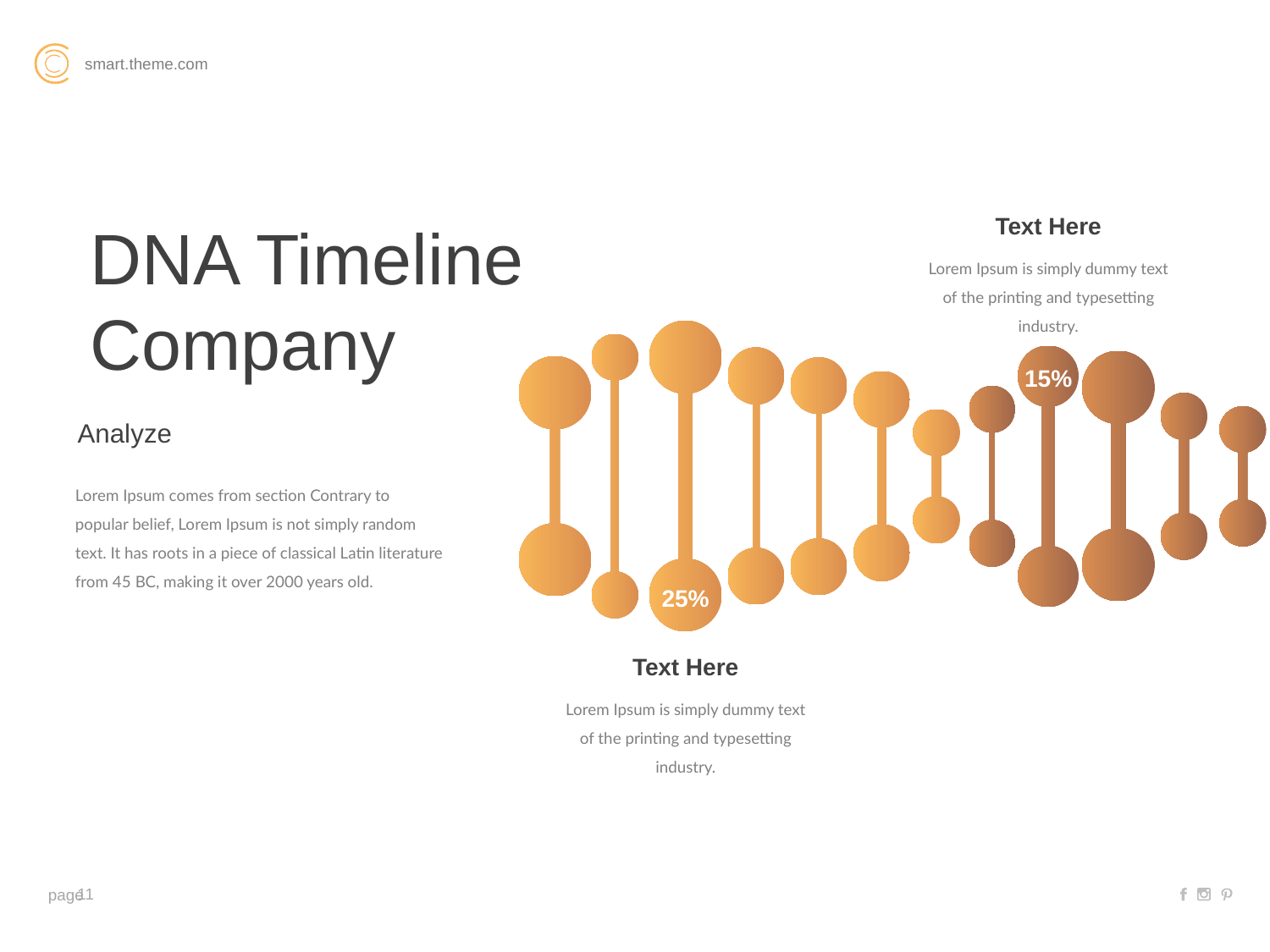

Text Here
DNA Timeline
Company
Lorem Ipsum is simply dummy text of the printing and typesetting industry.

15%
Analyze
Lorem Ipsum comes from section Contrary to popular belief, Lorem Ipsum is not simply random text. It has roots in a piece of classical Latin literature from 45 BC, making it over 2000 years old.
25%
Text Here
Lorem Ipsum is simply dummy text of the printing and typesetting industry.